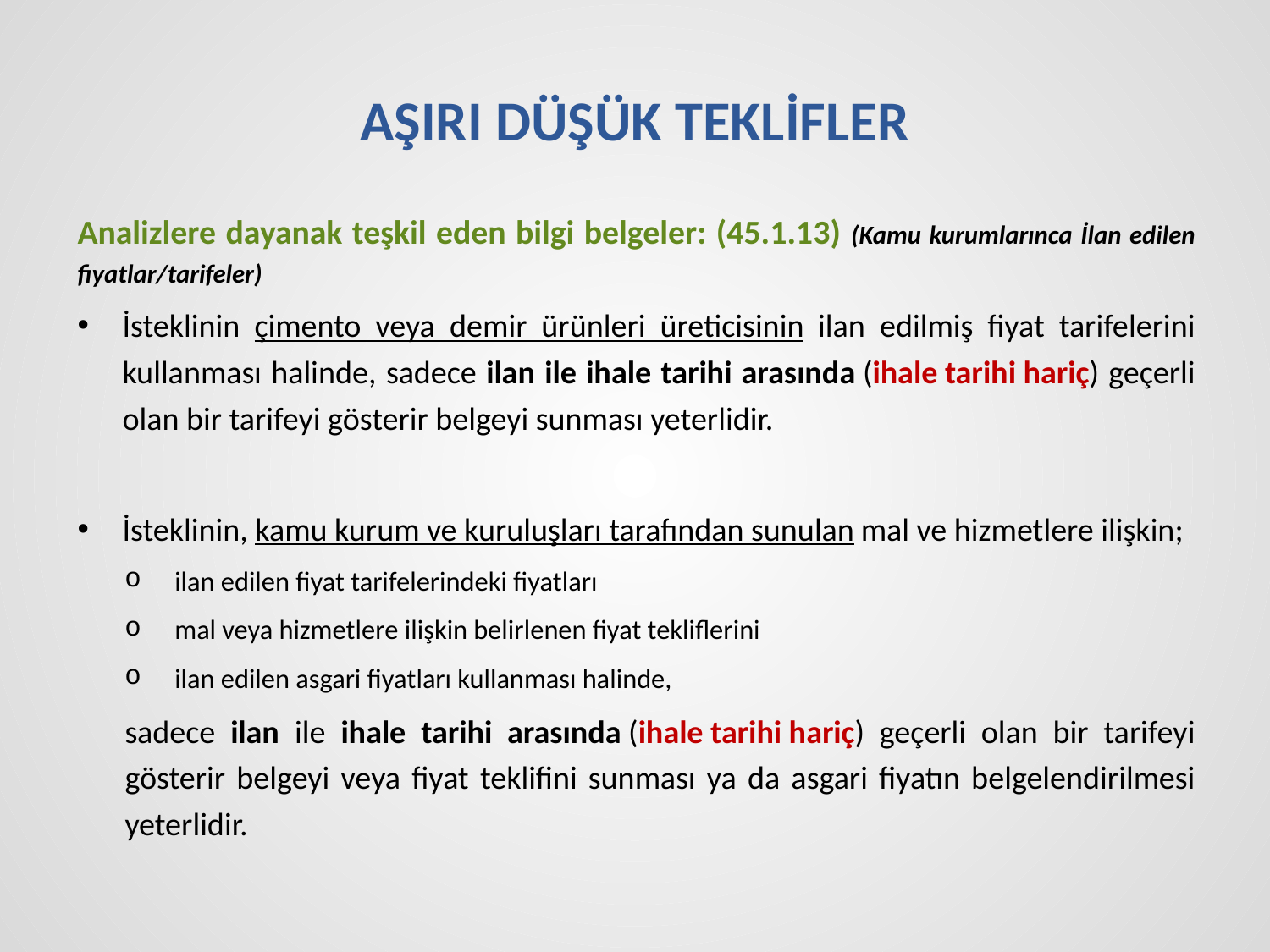

# AŞIRI DÜŞÜK TEKLİFLER
Analizlere dayanak teşkil eden bilgi belgeler: (45.1.13) (Kamu kurumlarınca İlan edilen fiyatlar/tarifeler)
İsteklinin çimento veya demir ürünleri üreticisinin ilan edilmiş fiyat tarifelerini kullanması halinde, sadece ilan ile ihale tarihi arasında (ihale tarihi hariç) geçerli olan bir tarifeyi gösterir belgeyi sunması yeterlidir.

İsteklinin, kamu kurum ve kuruluşları tarafından sunulan mal ve hizmetlere ilişkin;
ilan edilen fiyat tarifelerindeki fiyatları
mal veya hizmetlere ilişkin belirlenen fiyat tekliflerini
ilan edilen asgari fiyatları kullanması halinde,
sadece ilan ile ihale tarihi arasında (ihale tarihi hariç) geçerli olan bir tarifeyi gösterir belgeyi veya fiyat teklifini sunması ya da asgari fiyatın belgelendirilmesi yeterlidir.